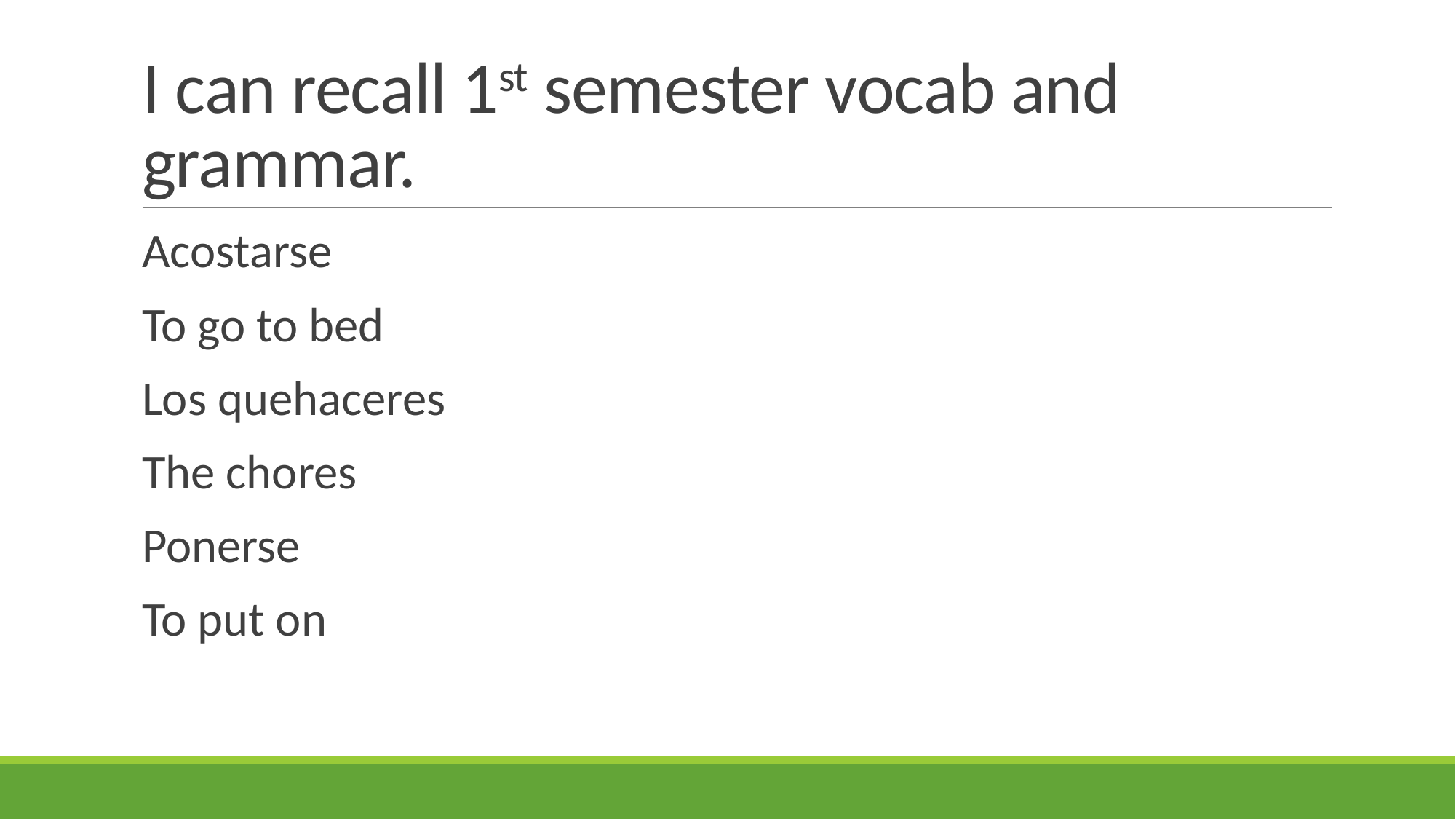

# I can recall 1st semester vocab and grammar.
Acostarse
To go to bed
Los quehaceres
The chores
Ponerse
To put on